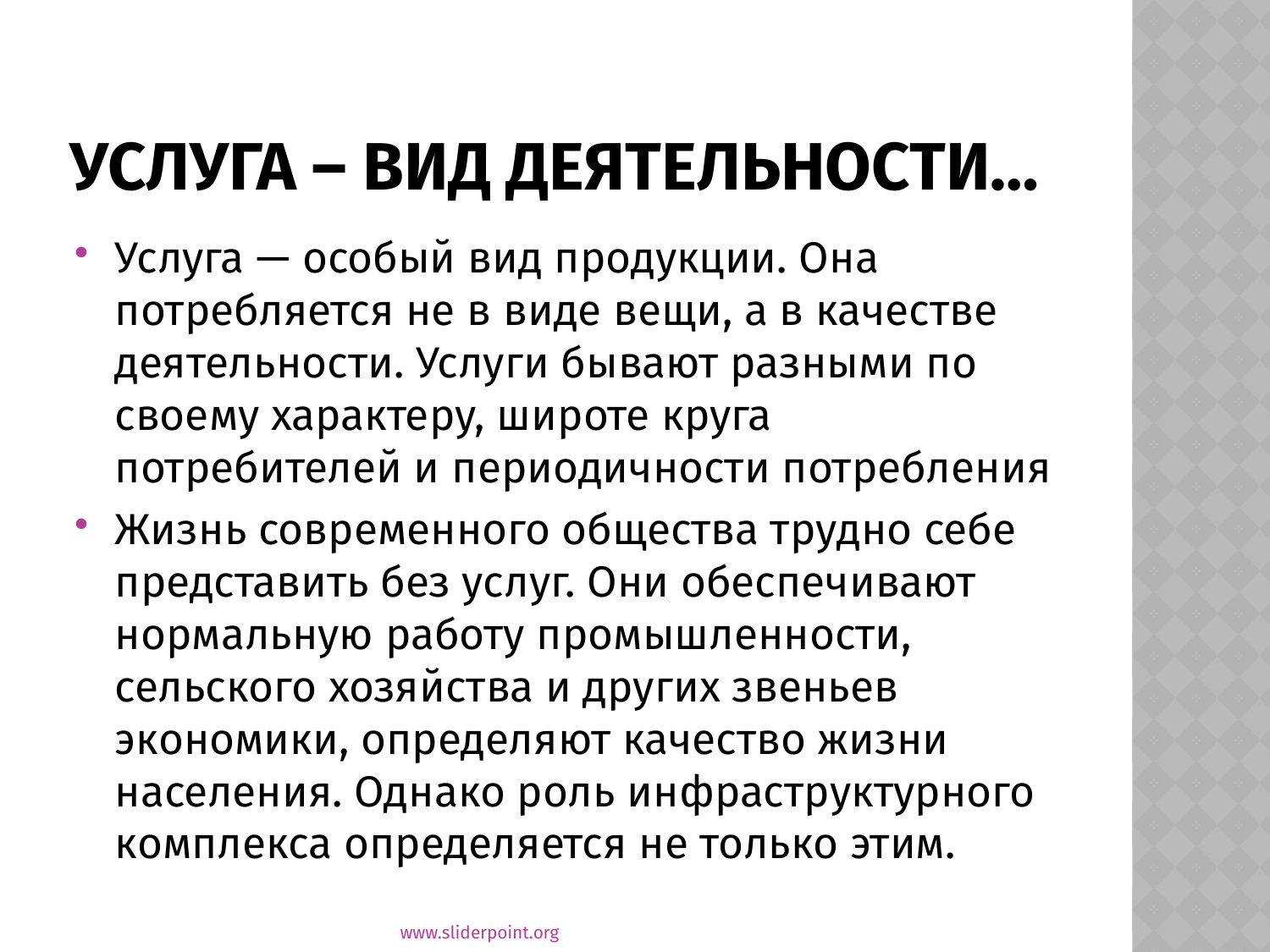

# УСЛУГА – вид деятельности…
Услуга — особый вид продукции. Она потребляется не в виде вещи, а в качестве деятельности. Услуги бывают разными по своему характеру, широте круга потребителей и периодичности потребления
Жизнь современного общества трудно себе представить без услуг. Они обеспечивают нормальную работу промышленности, сельского хозяйства и других звеньев экономики, определяют качество жизни населения. Однако роль инфраструктурного комплекса определяется не только этим.
www.sliderpoint.org